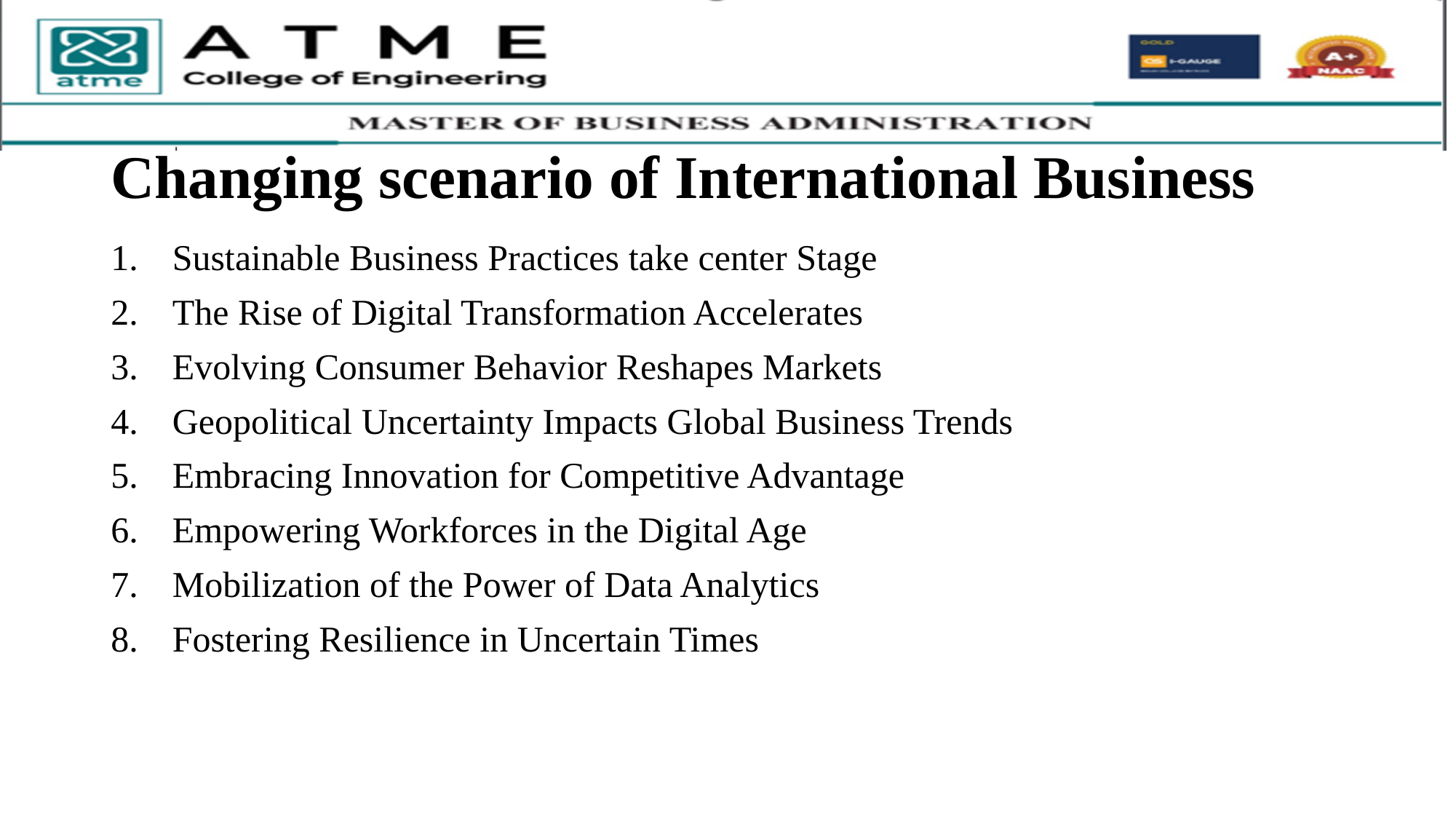

# Changing scenario of International Business
Sustainable Business Practices take center Stage
The Rise of Digital Transformation Accelerates
Evolving Consumer Behavior Reshapes Markets
Geopolitical Uncertainty Impacts Global Business Trends
Embracing Innovation for Competitive Advantage
Empowering Workforces in the Digital Age
Mobilization of the Power of Data Analytics
Fostering Resilience in Uncertain Times